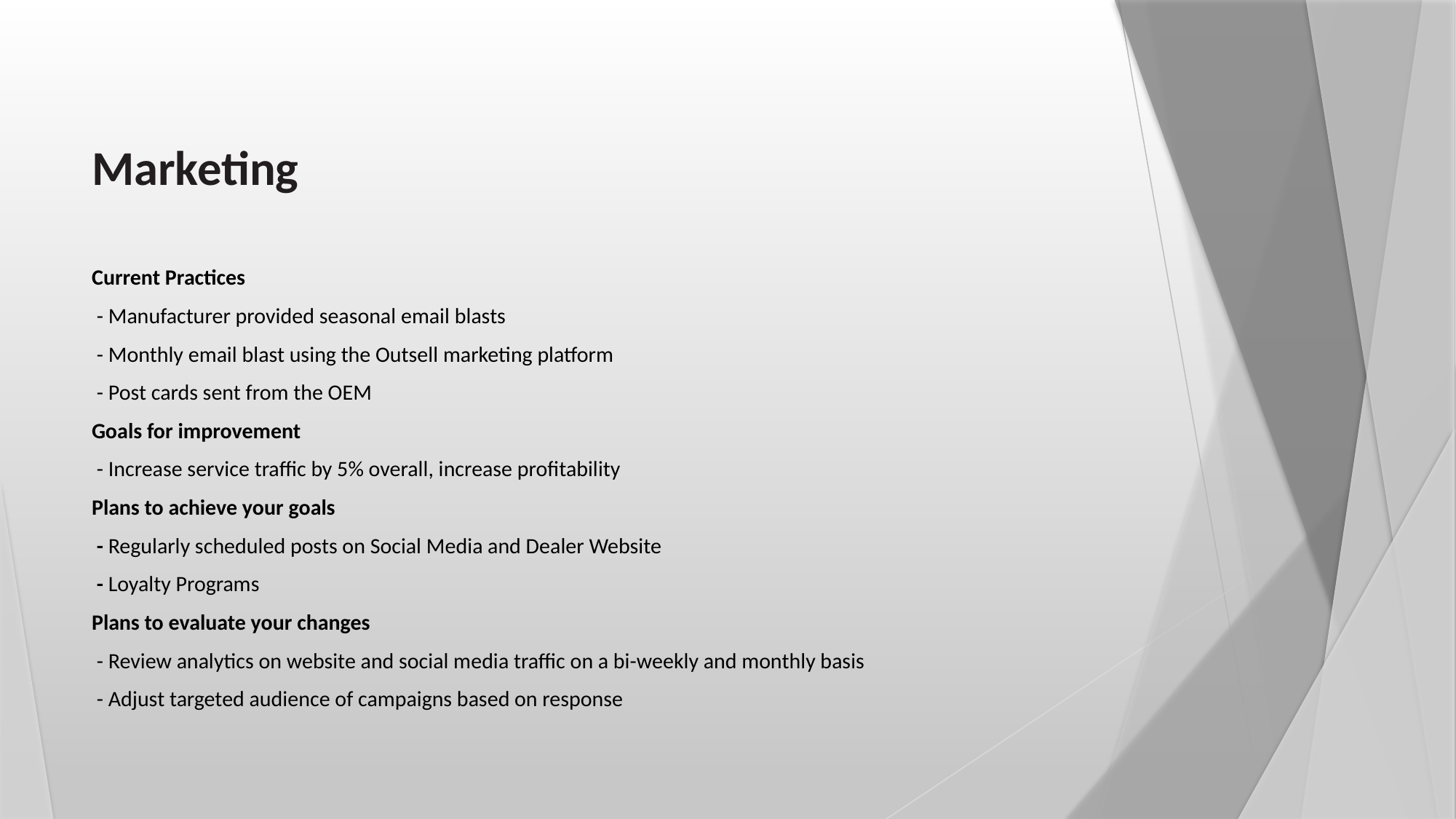

# Marketing
Current Practices
 - Manufacturer provided seasonal email blasts
 - Monthly email blast using the Outsell marketing platform
 - Post cards sent from the OEM
Goals for improvement
 - Increase service traffic by 5% overall, increase profitability
Plans to achieve your goals
 - Regularly scheduled posts on Social Media and Dealer Website
 - Loyalty Programs
Plans to evaluate your changes
 - Review analytics on website and social media traffic on a bi-weekly and monthly basis
 - Adjust targeted audience of campaigns based on response